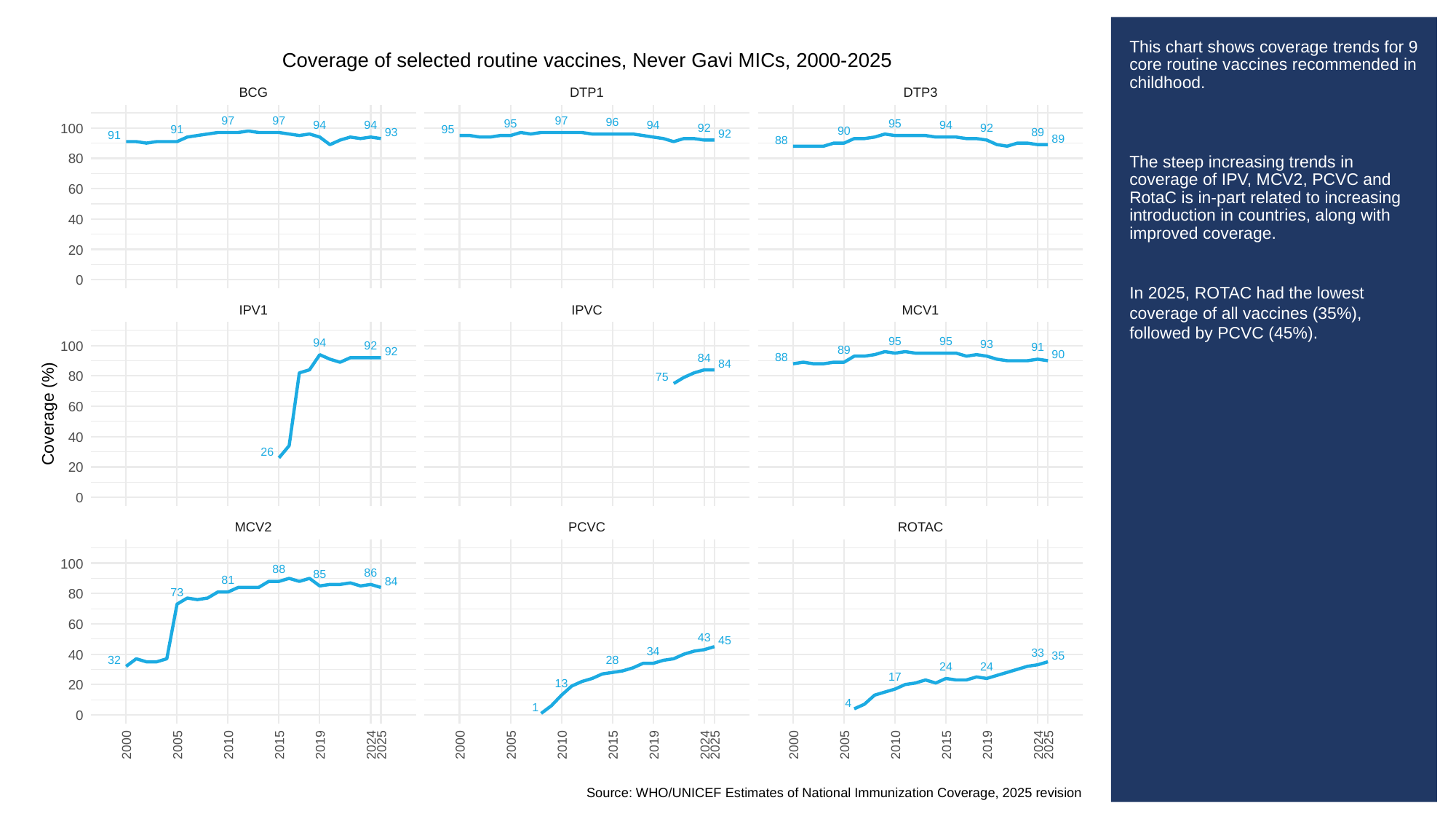

# This chart shows coverage trends for 9 core routine vaccines recommended in childhood.

The steep increasing trends in coverage of IPV, MCV2, PCVC and RotaC is in-part related to increasing introduction in countries, along with improved coverage.

In 2025, ROTAC had the lowest coverage of all vaccines (35%), followed by PCVC (45%).

Coverage of selected routine vaccines, Never Gavi MICs, 2000-2025
BCG
DTP1
DTP3

97
97
97
96
95
95
94
94
94
94
100
92
92
95
91
90
93

89
92
91

89

88

80

60

40

20

0

IPV1
IPVC
MCV1

95
95
94
93
100
92
91

89
92
90

88
84

84

80
75

60

Coverage (%)

40

26

20

0

MCV2
PCVC
ROTAC

100

88
86
85
81
84

73
80

60

43
45

34
33
40
35

32
28

24
24

17
13
20

4

1
0

2000
2005
2010
2015
2019
2024
2025
2000
2005
2010
2015
2019
2024
2025
2000
2005
2010
2015
2019
2024
2025
Source: WHO/UNICEF Estimates of National Immunization Coverage, 2025 revision